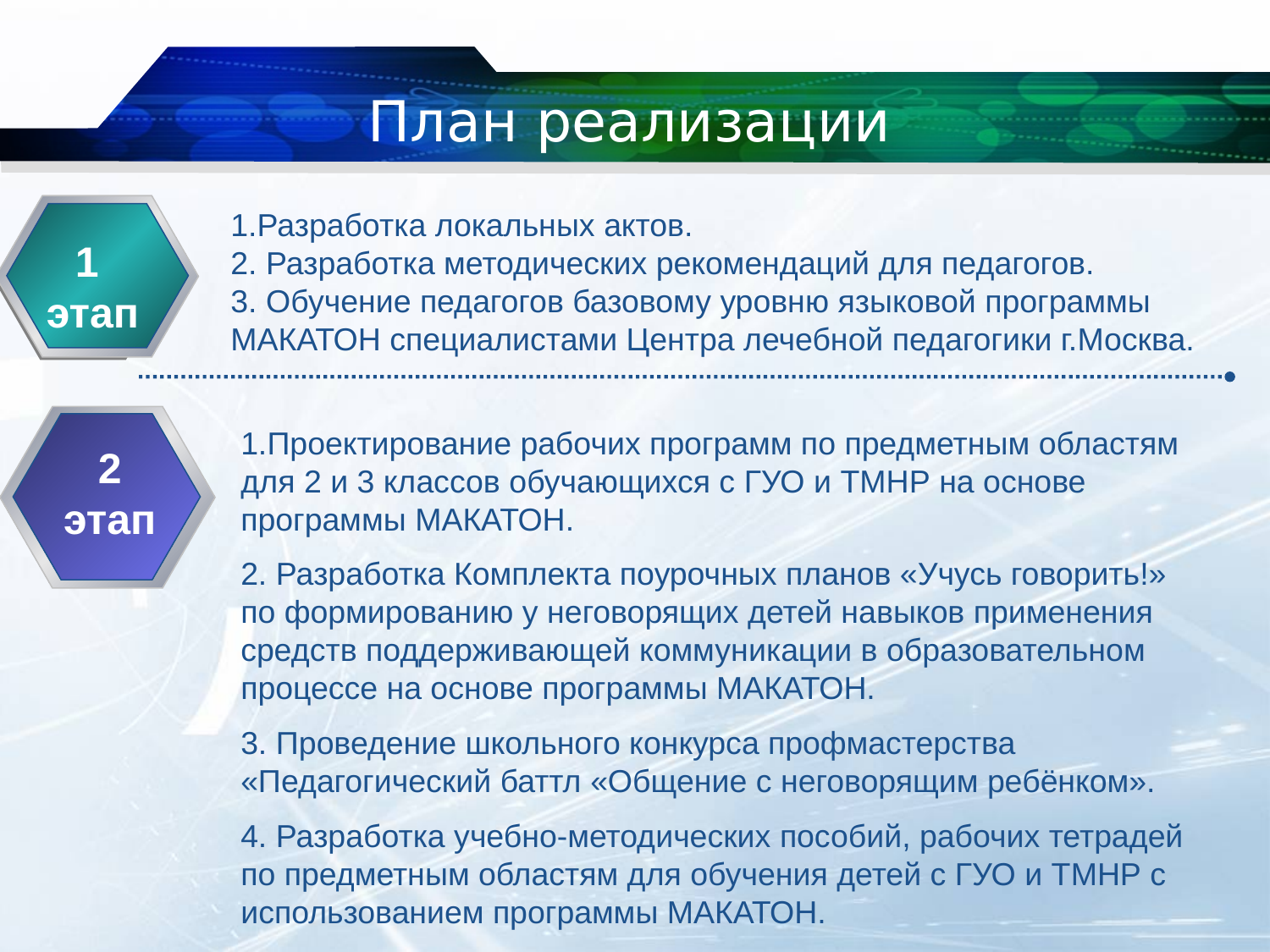

# План реализации

 1
 этап

1.Разработка локальных актов.
2. Разработка методических рекомендаций для педагогов.
3. Обучение педагогов базовому уровню языковой программы МАКАТОН специалистами Центра лечебной педагогики г.Москва.

2
этап
1.Проектирование рабочих программ по предметным областям
для 2 и 3 классов обучающихся с ГУО и ТМНР на основе программы МАКАТОН.

2. Разработка Комплекта поурочных планов «Учусь говорить!» по формированию у неговорящих детей навыков применения средств поддерживающей коммуникации в образовательном процессе на основе программы МАКАТОН.

3. Проведение школьного конкурса профмастерства
«Педагогический баттл «Общение с неговорящим ребёнком».

4. Разработка учебно-методических пособий, рабочих тетрадей по предметным областям для обучения детей с ГУО и ТМНР с использованием программы МАКАТОН.